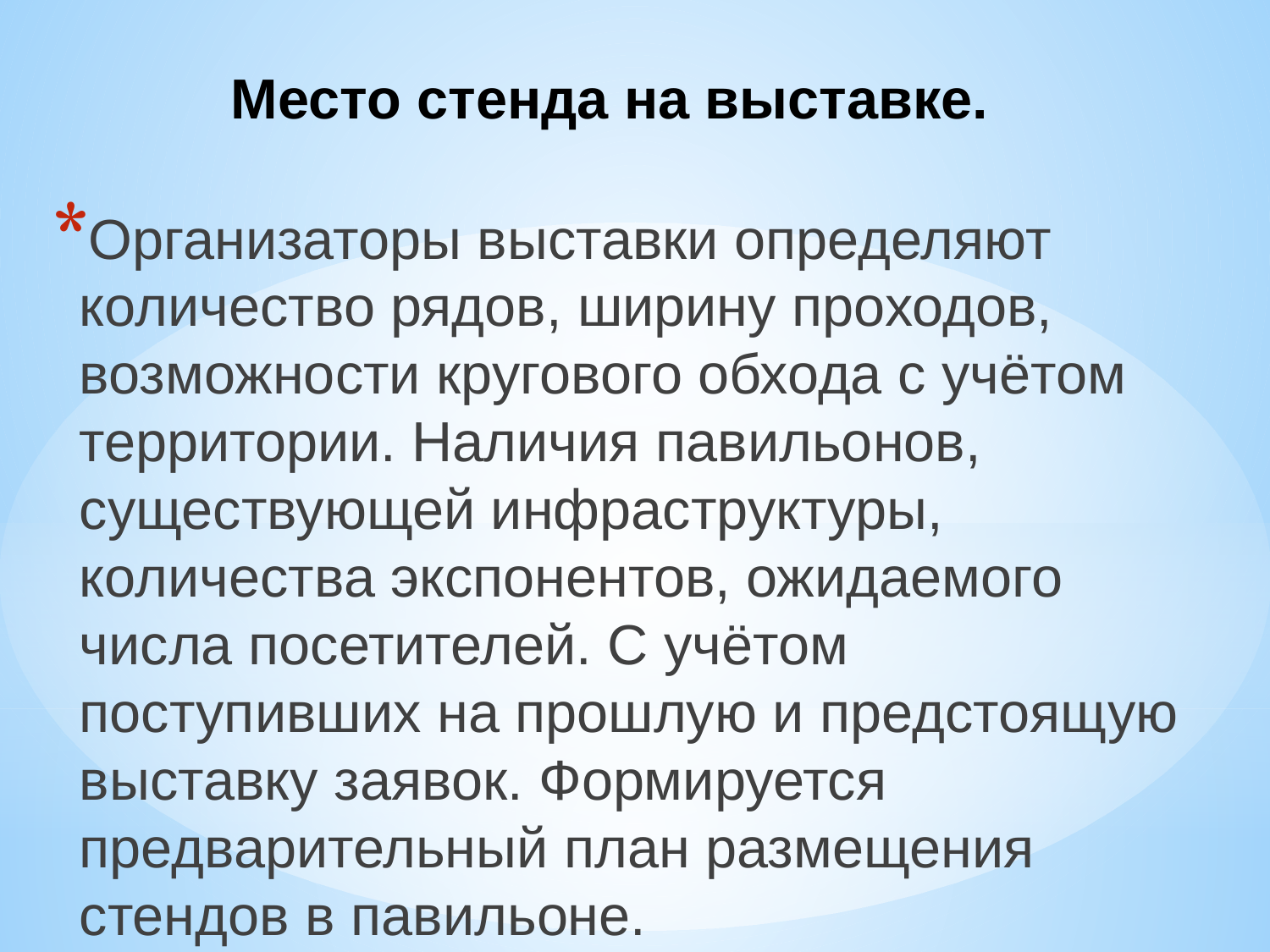

# Место стенда на выставке.
Организаторы выставки определяют количество рядов, ширину проходов, возможности кругового обхода с учётом территории. Наличия павильонов, существующей инфраструктуры, количества экспонентов, ожидаемого числа посетителей. С учётом поступивших на прошлую и предстоящую выставку заявок. Формируется предварительный план размещения стендов в павильоне.